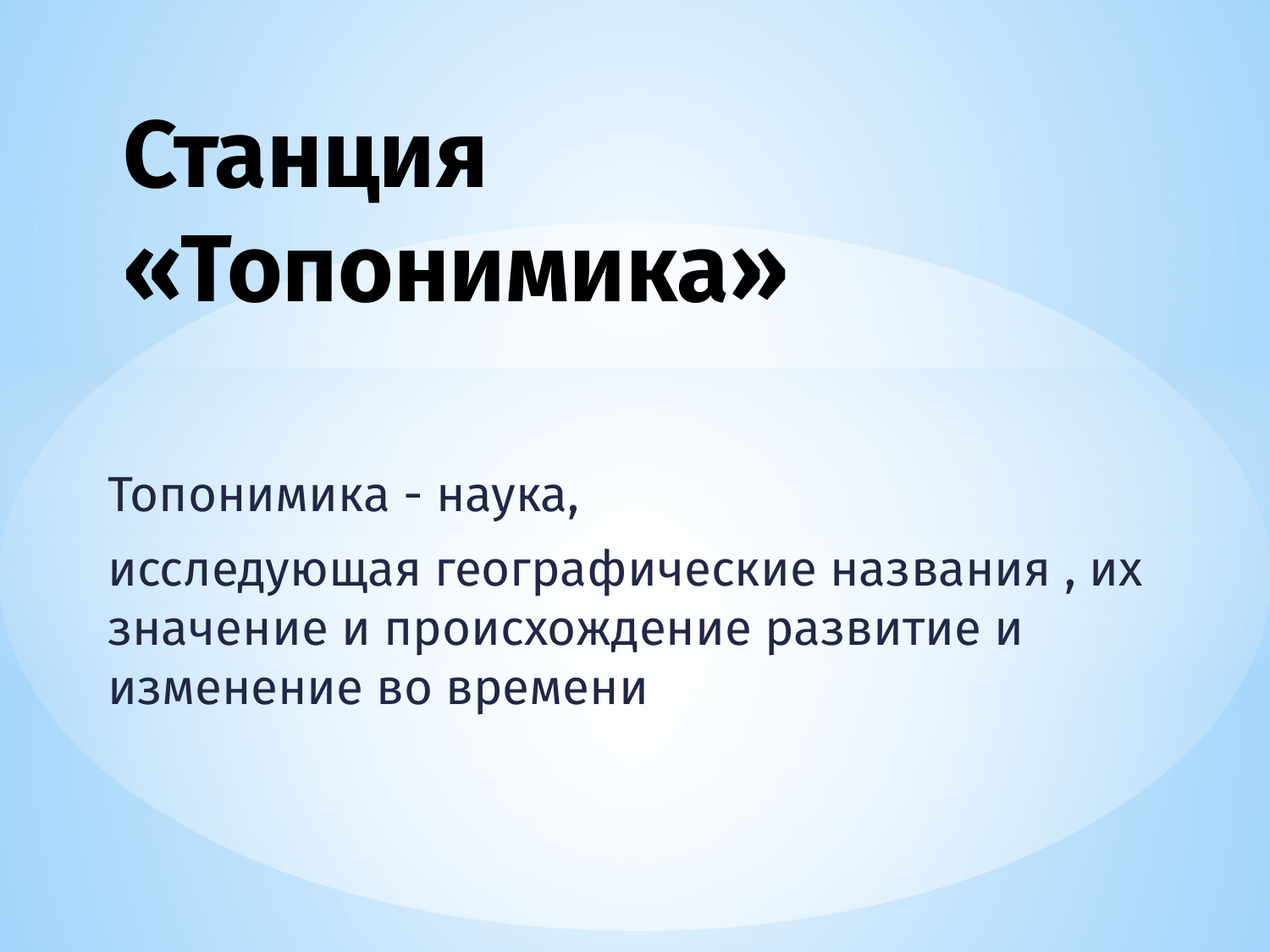

# Станция «Топонимика»
Топонимика - наука,
исследующая географи­че­ские названия , их  значение и происхождение развитие и изменение во времени